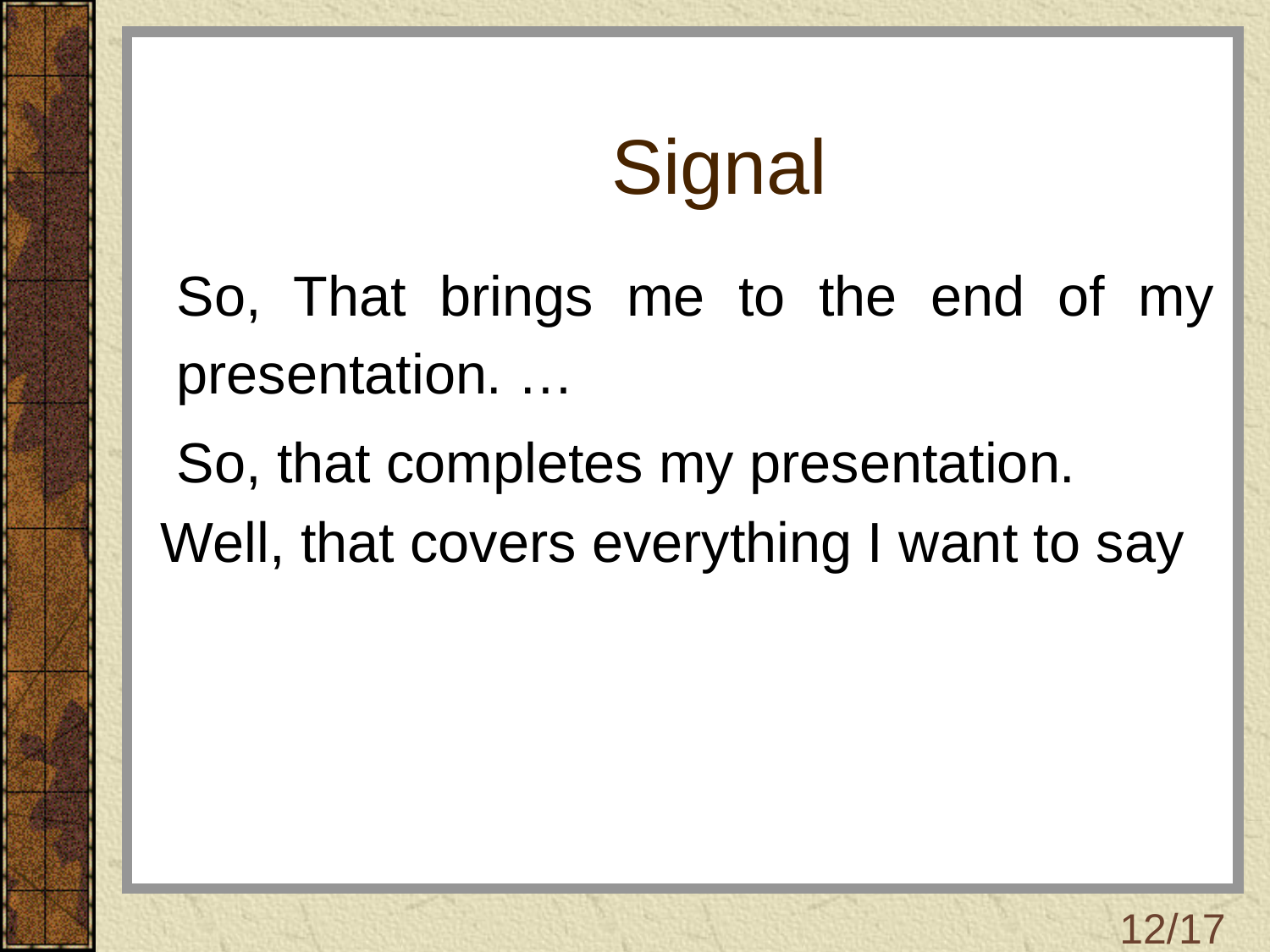

# Signal
So, That brings me to the end of my presentation. …
So, that completes my presentation.
Well, that covers everything I want to say

12/17